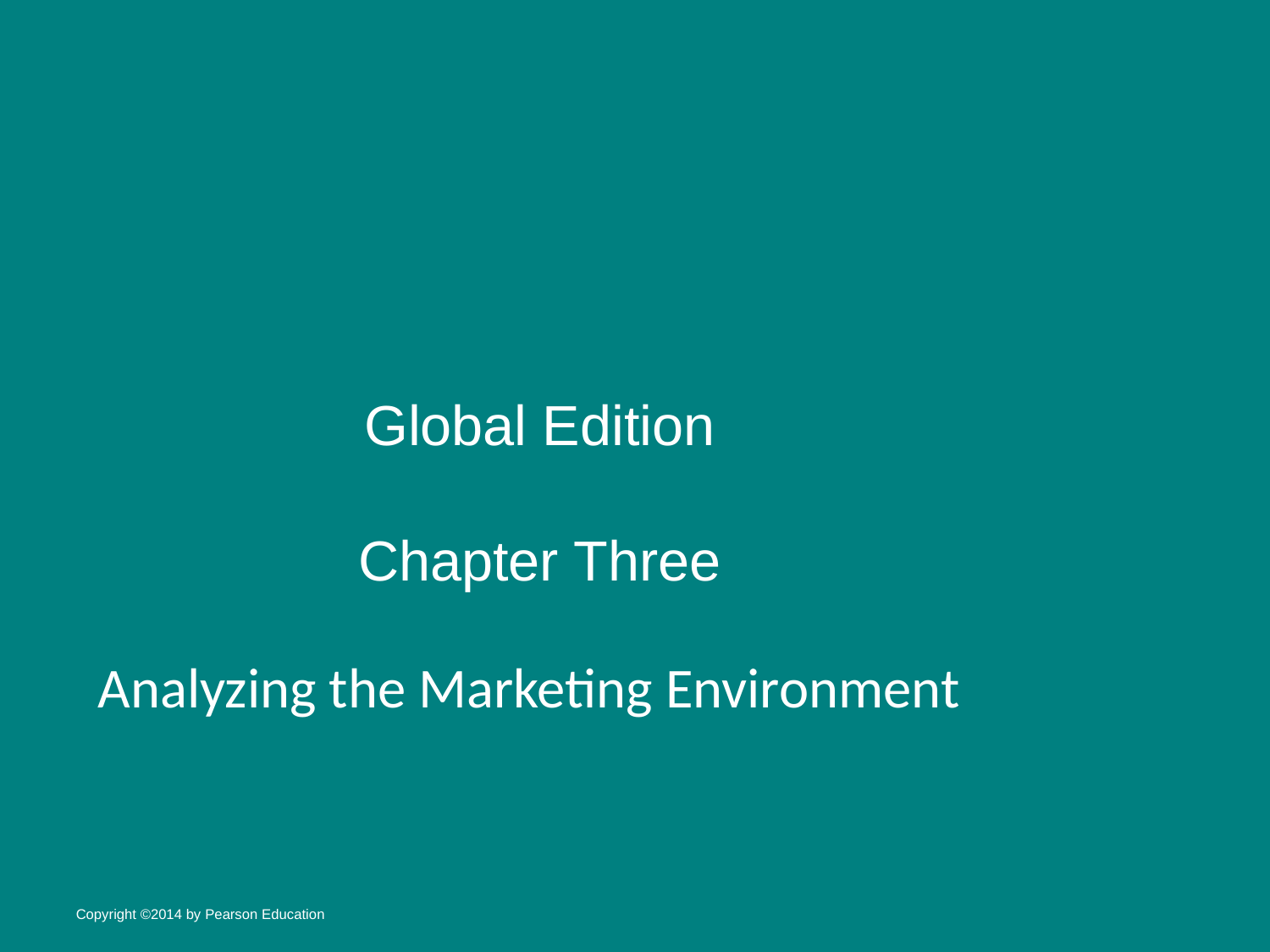

# Global Edition Chapter Three
Analyzing the Marketing Environment
Copyright ©2014 by Pearson Education